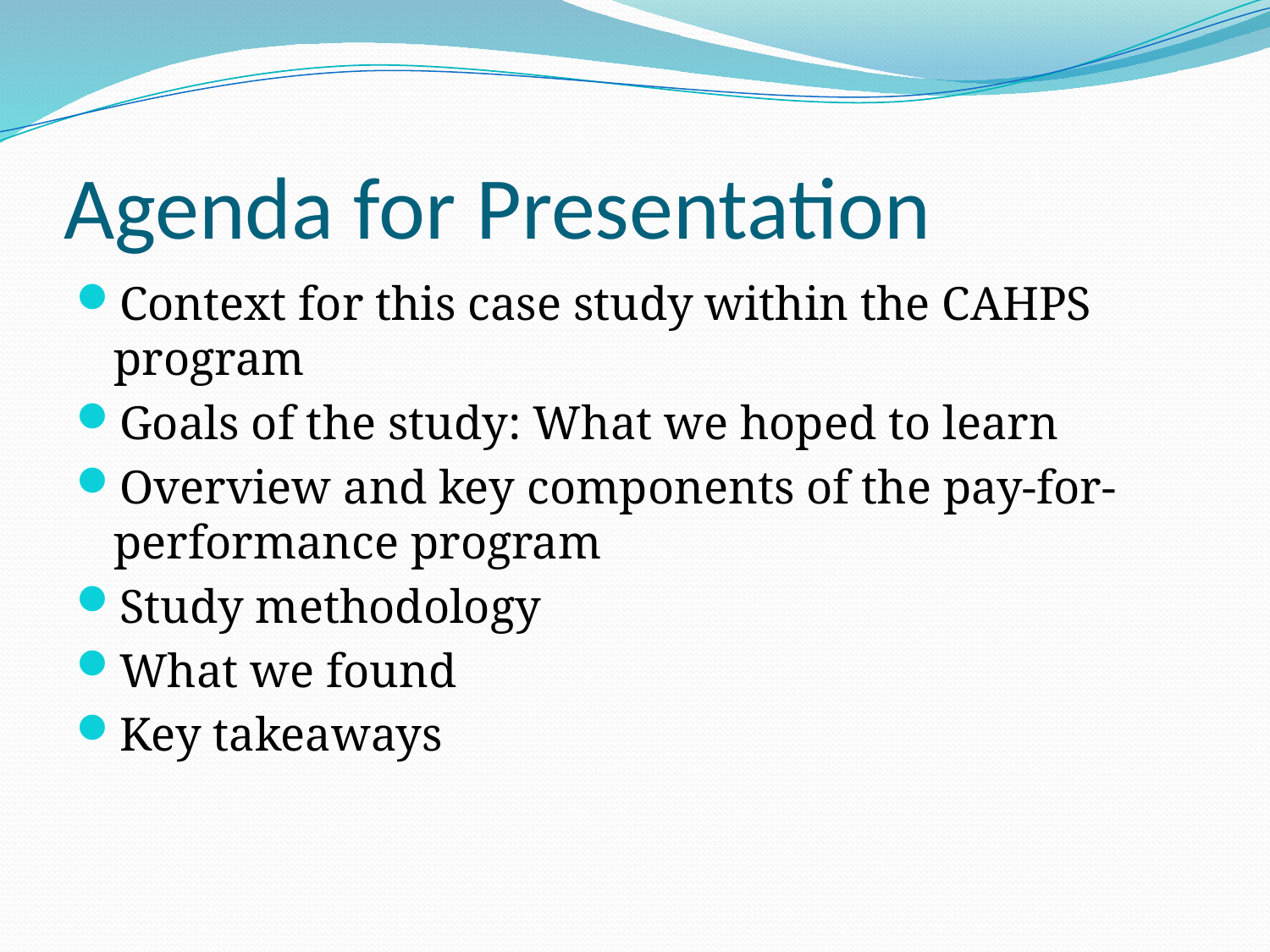

# Agenda for Presentation
Context for this case study within the CAHPS program
Goals of the study: What we hoped to learn
Overview and key components of the pay-for-performance program
Study methodology
What we found
Key takeaways